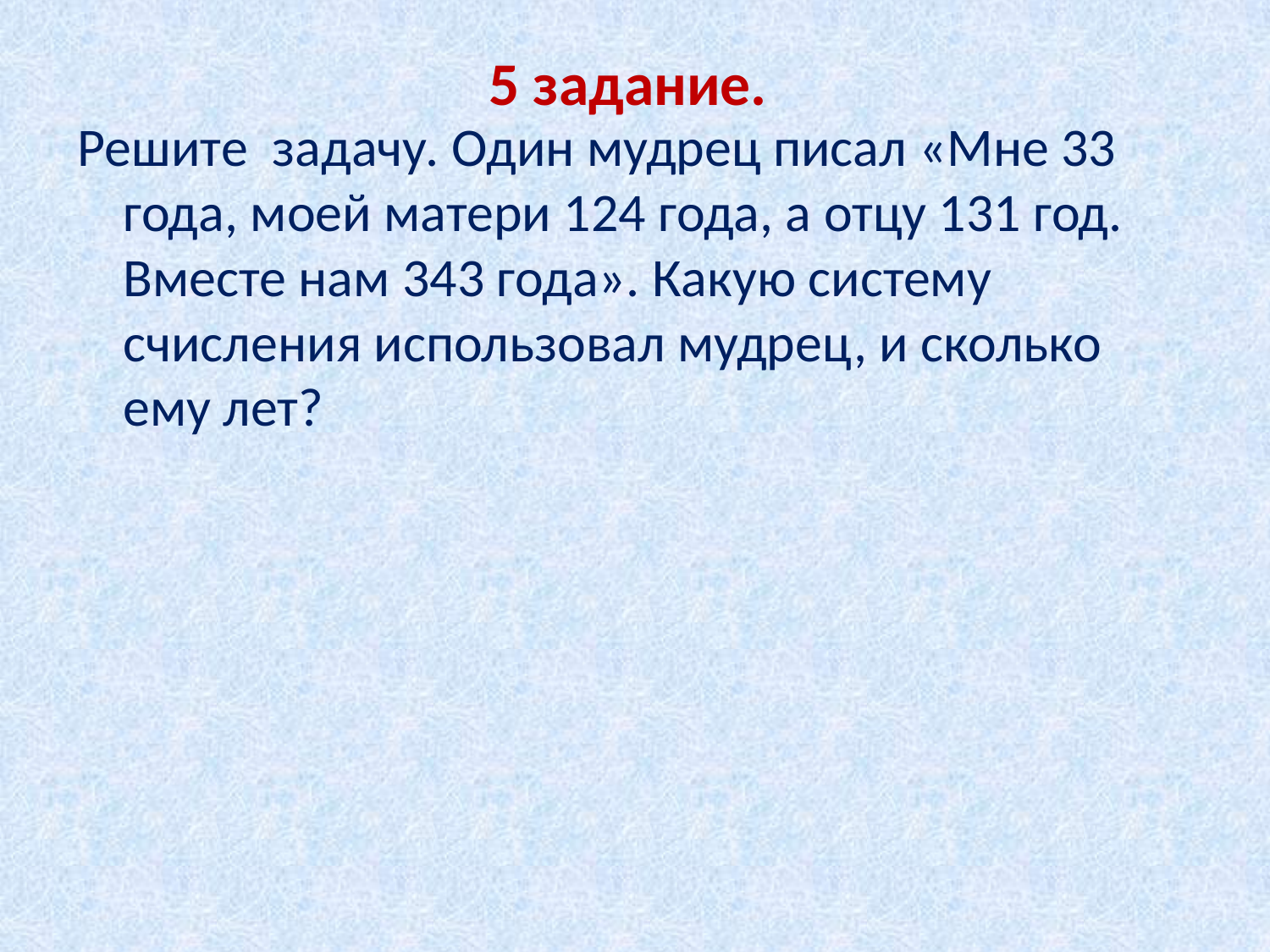

# 5 задание.
Решите  задачу. Один мудрец писал «Мне 33 года, моей матери 124 года, а отцу 131 год. Вместе нам 343 года». Какую систему счисления использовал мудрец, и сколько ему лет?